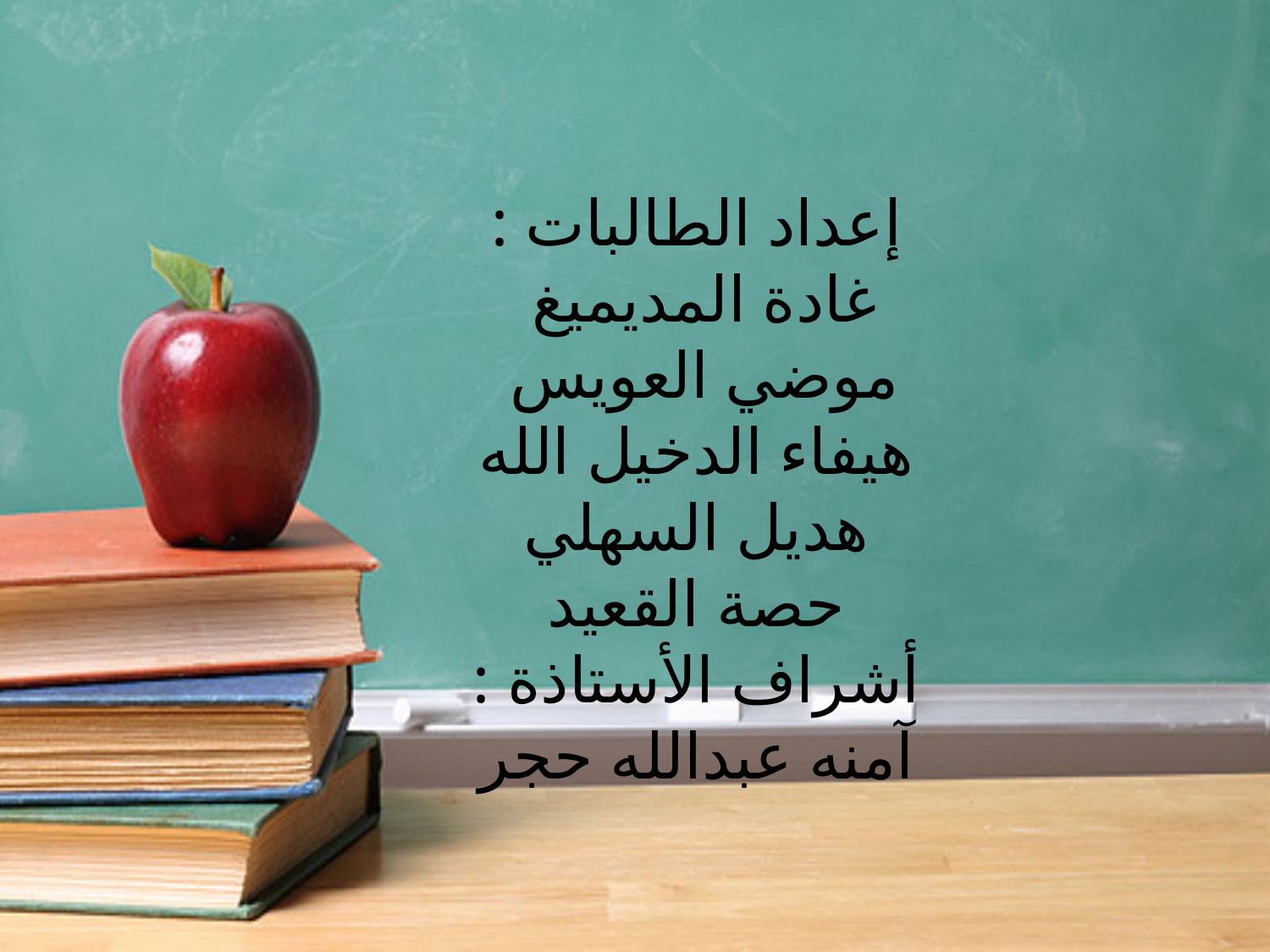

إعداد الطالبات :
غادة المديميغ
موضي العويس
هيفاء الدخيل الله
هديل السهلي
حصة القعيد
أشراف الأستاذة :
آمنه عبدالله حجر